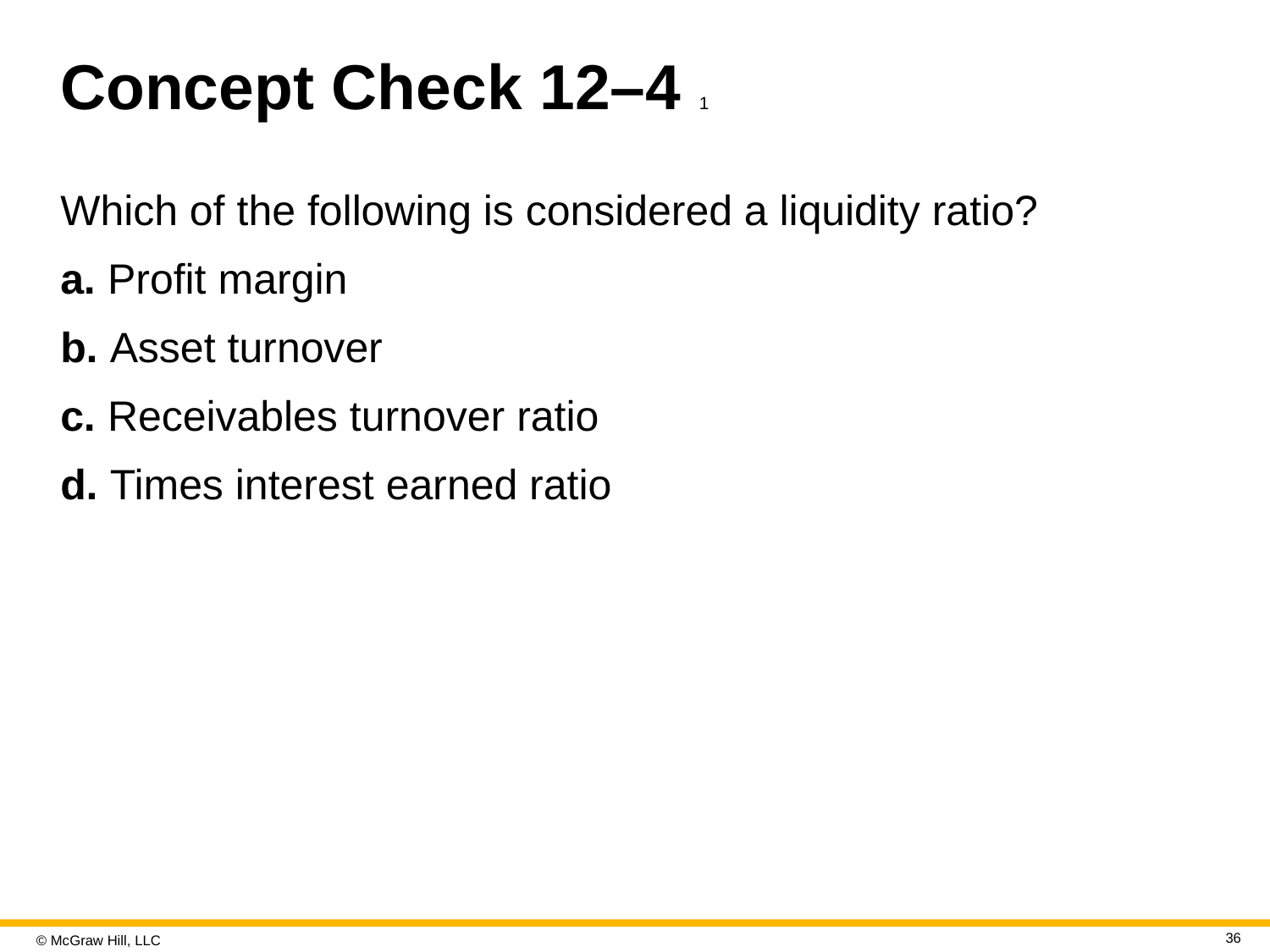

# Concept Check 12–4 1
Which of the following is considered a liquidity ratio?
a. Profit margin
b. Asset turnover
c. Receivables turnover ratio
d. Times interest earned ratio
36